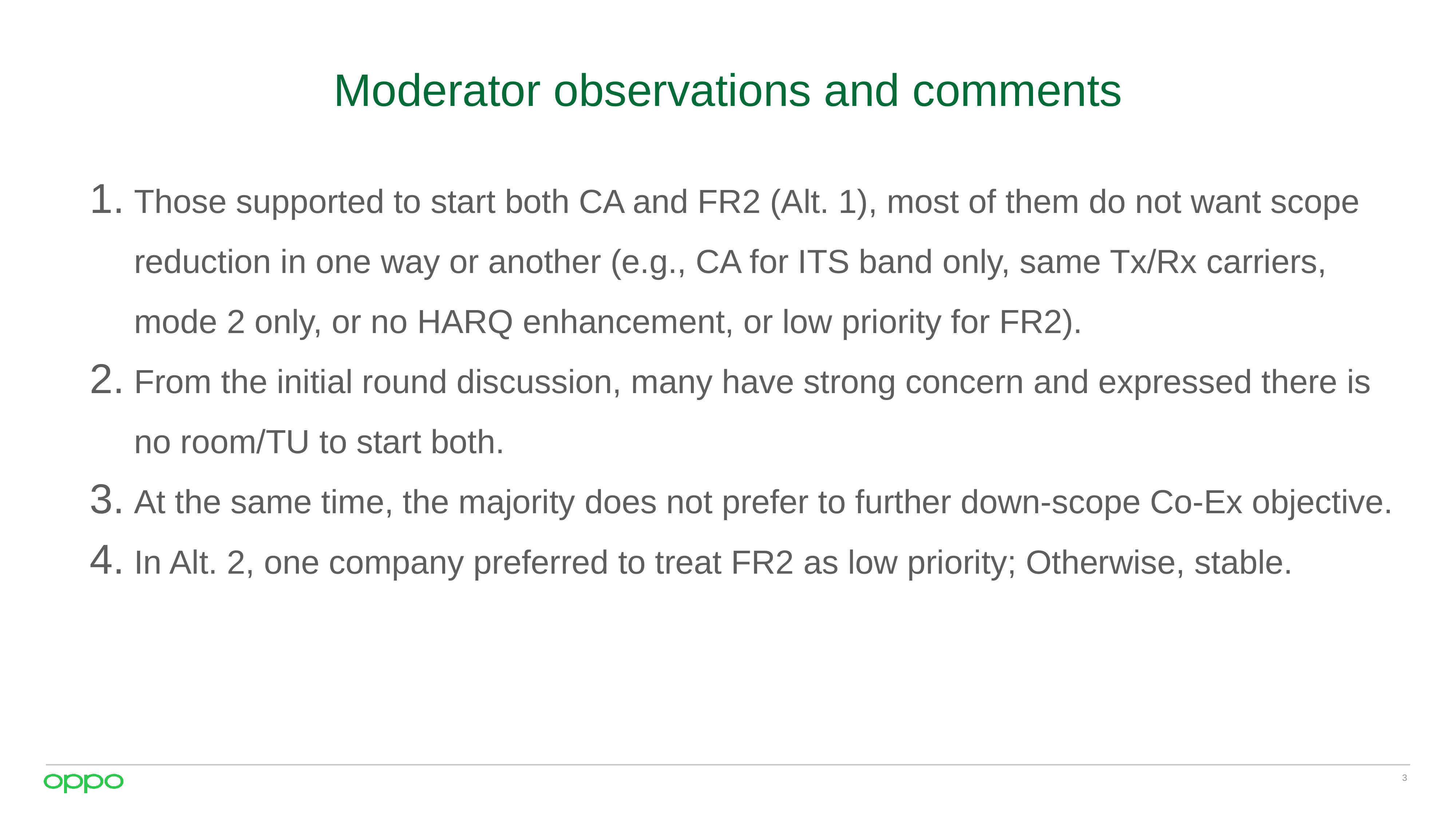

# Moderator observations and comments
Those supported to start both CA and FR2 (Alt. 1), most of them do not want scope reduction in one way or another (e.g., CA for ITS band only, same Tx/Rx carriers, mode 2 only, or no HARQ enhancement, or low priority for FR2).
From the initial round discussion, many have strong concern and expressed there is no room/TU to start both.
At the same time, the majority does not prefer to further down-scope Co-Ex objective.
In Alt. 2, one company preferred to treat FR2 as low priority; Otherwise, stable.